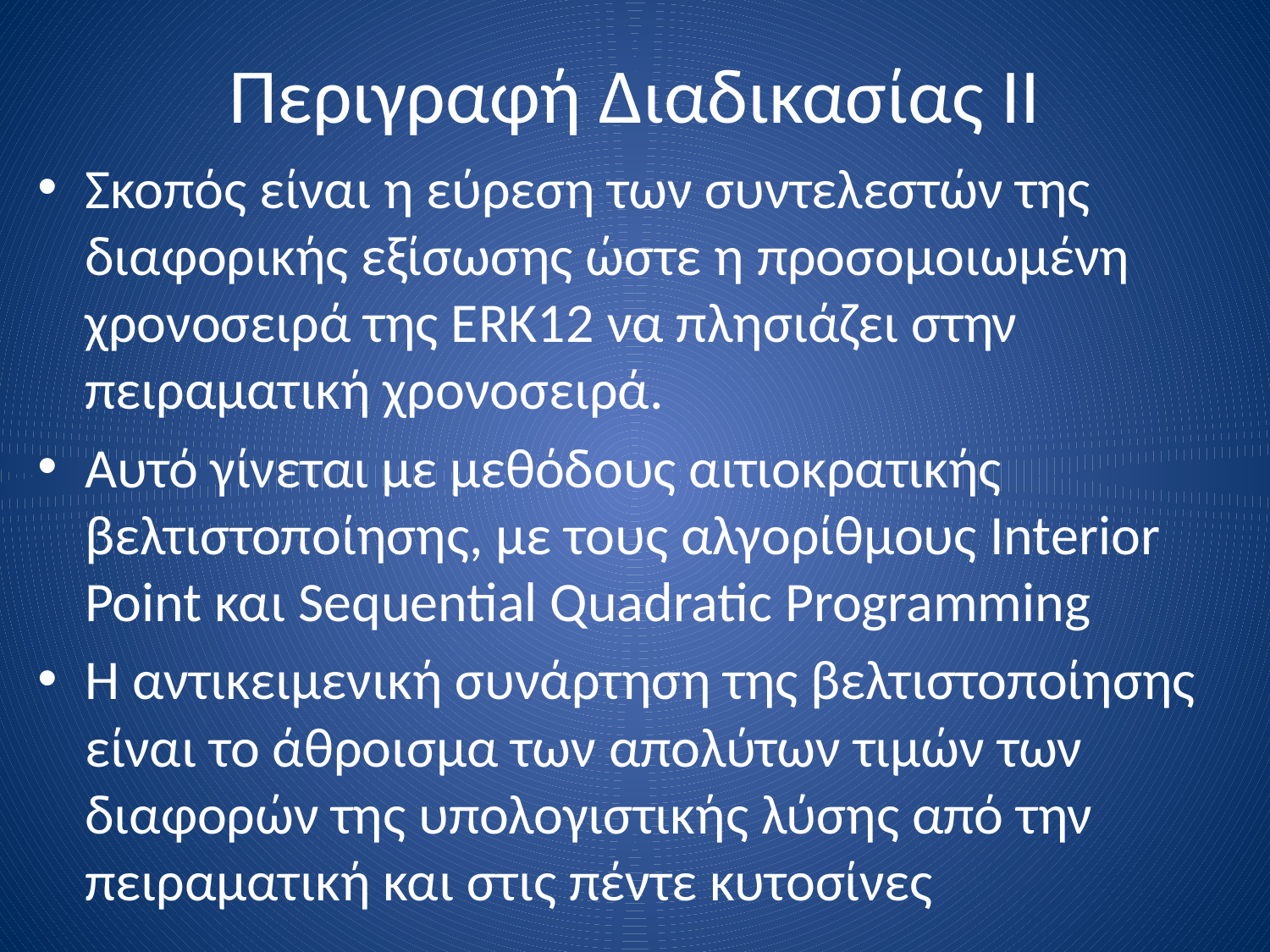

# Περιγραφή Διαδικασίας ΙΙ
Σκοπός είναι η εύρεση των συντελεστών της διαφορικής εξίσωσης ώστε η προσομοιωμένη χρονοσειρά της ERK12 να πλησιάζει στην πειραματική χρονοσειρά.
Αυτό γίνεται με μεθόδους αιτιοκρατικής βελτιστοποίησης, με τους αλγορίθμους Interior Point και Sequential Quadratic Programming
H αντικειμενική συνάρτηση της βελτιστοποίησης είναι το άθροισμα των απολύτων τιμών των διαφορών της υπολογιστικής λύσης από την πειραματική και στις πέντε κυτοσίνες